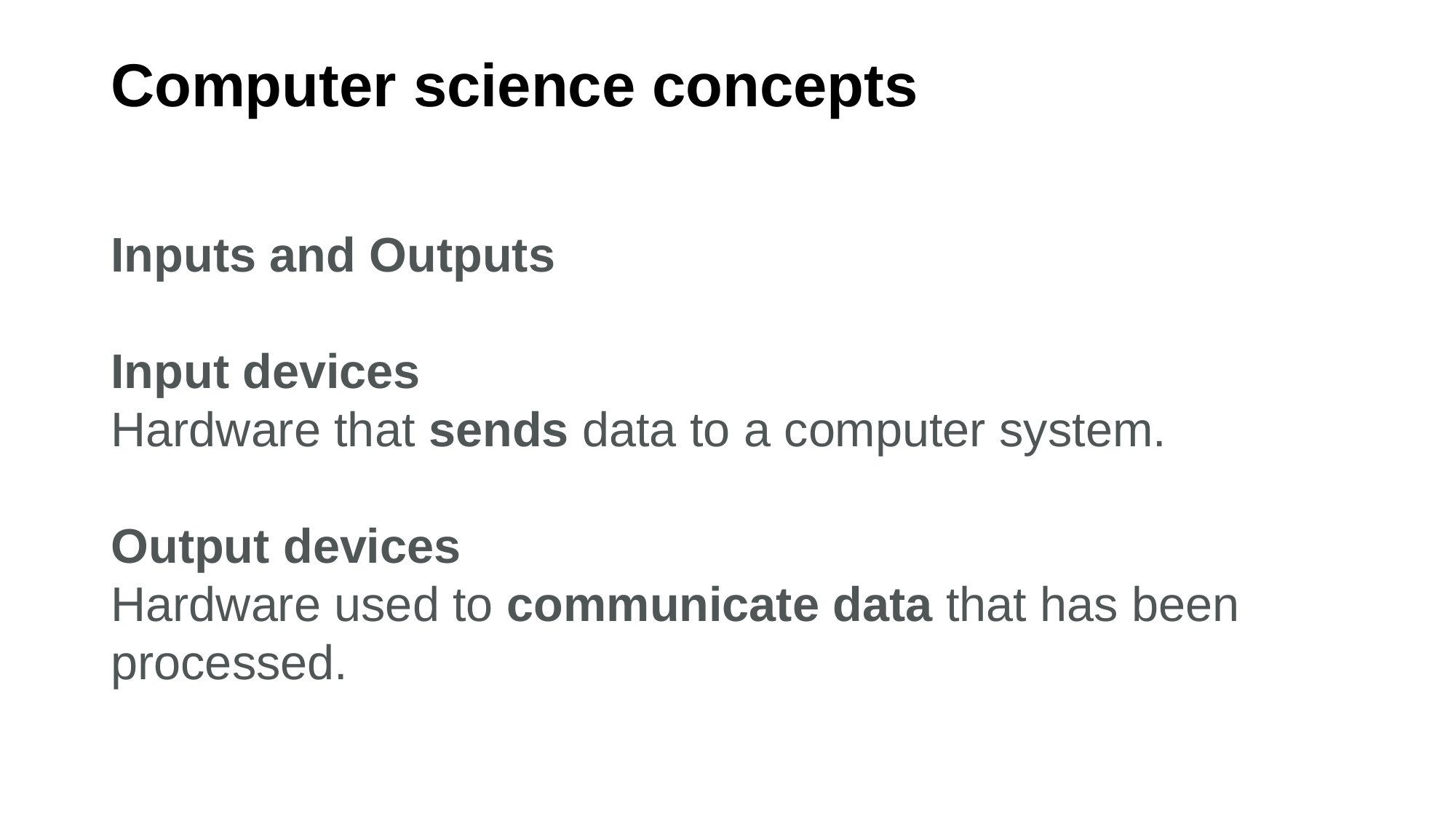

# Computer science concepts

Inputs and Outputs

Input devices
Hardware that sends data to a computer system.

Output devices
Hardware used to communicate data that has been processed.